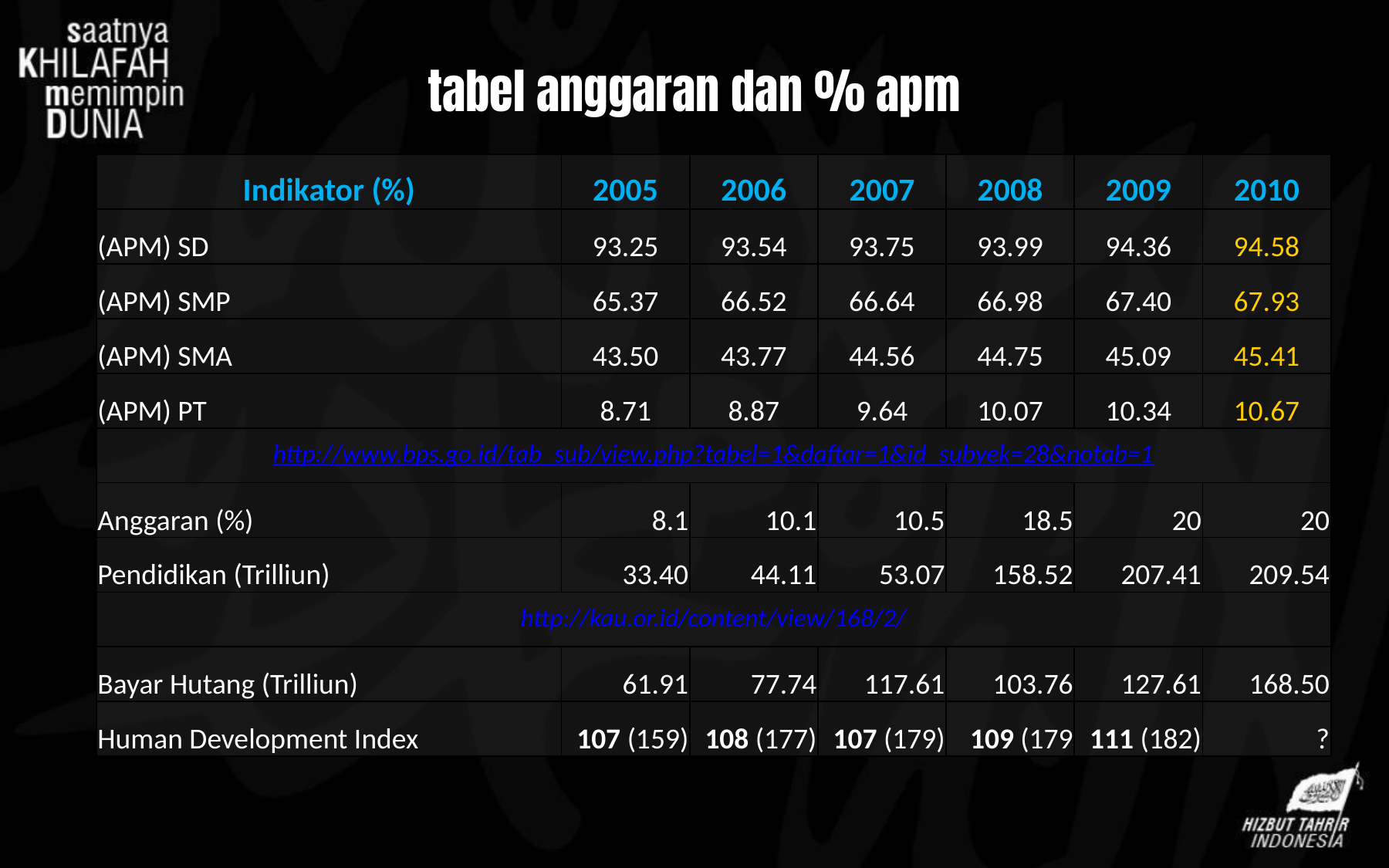

tabel anggaran dan % apm
| Indikator (%) | 2005 | 2006 | 2007 | 2008 | 2009 | 2010 |
| --- | --- | --- | --- | --- | --- | --- |
| (APM) SD | 93.25 | 93.54 | 93.75 | 93.99 | 94.36 | 94.58 |
| (APM) SMP | 65.37 | 66.52 | 66.64 | 66.98 | 67.40 | 67.93 |
| (APM) SMA | 43.50 | 43.77 | 44.56 | 44.75 | 45.09 | 45.41 |
| (APM) PT | 8.71 | 8.87 | 9.64 | 10.07 | 10.34 | 10.67 |
| http://www.bps.go.id/tab\_sub/view.php?tabel=1&daftar=1&id\_subyek=28&notab=1 |  |  |  |  |  |  |
| Anggaran (%) | 8.1 | 10.1 | 10.5 | 18.5 | 20 | 20 |
| Pendidikan (Trilliun) | 33.40 | 44.11 | 53.07 | 158.52 | 207.41 | 209.54 |
| http://kau.or.id/content/view/168/2/ |  |  |  |  |  |  |
| Bayar Hutang (Trilliun) | 61.91 | 77.74 | 117.61 | 103.76 | 127.61 | 168.50 |
| Human Development Index | 107 (159) | 108 (177) | 107 (179) | 109 (179 | 111 (182) | ? |